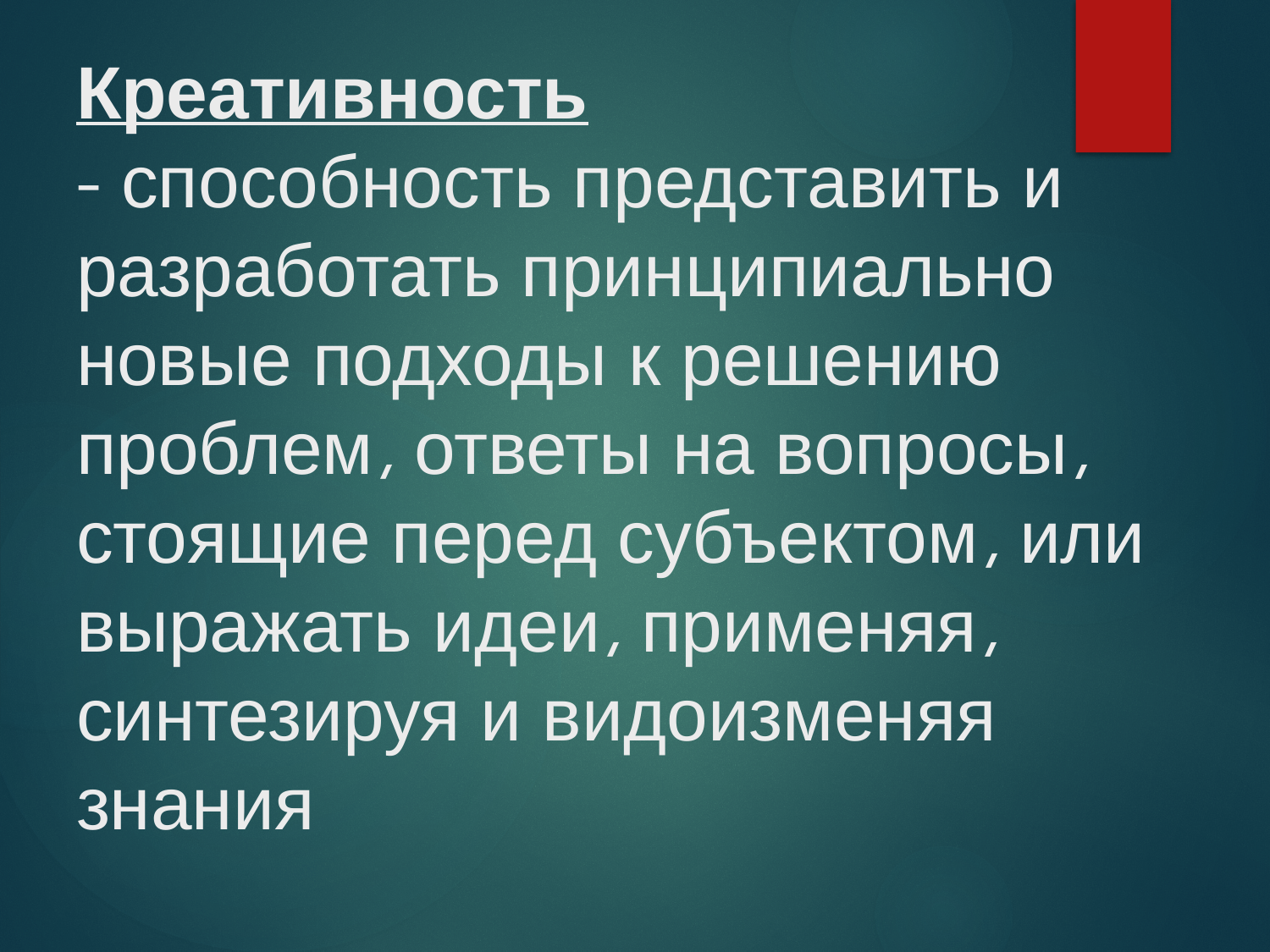

# Креативность - способность представить и разработать принципиально новые подходы к решению проблем, ответы на вопросы, стоящие перед субъектом, или выражать идеи, применяя, синтезируя и видоизменяя знания